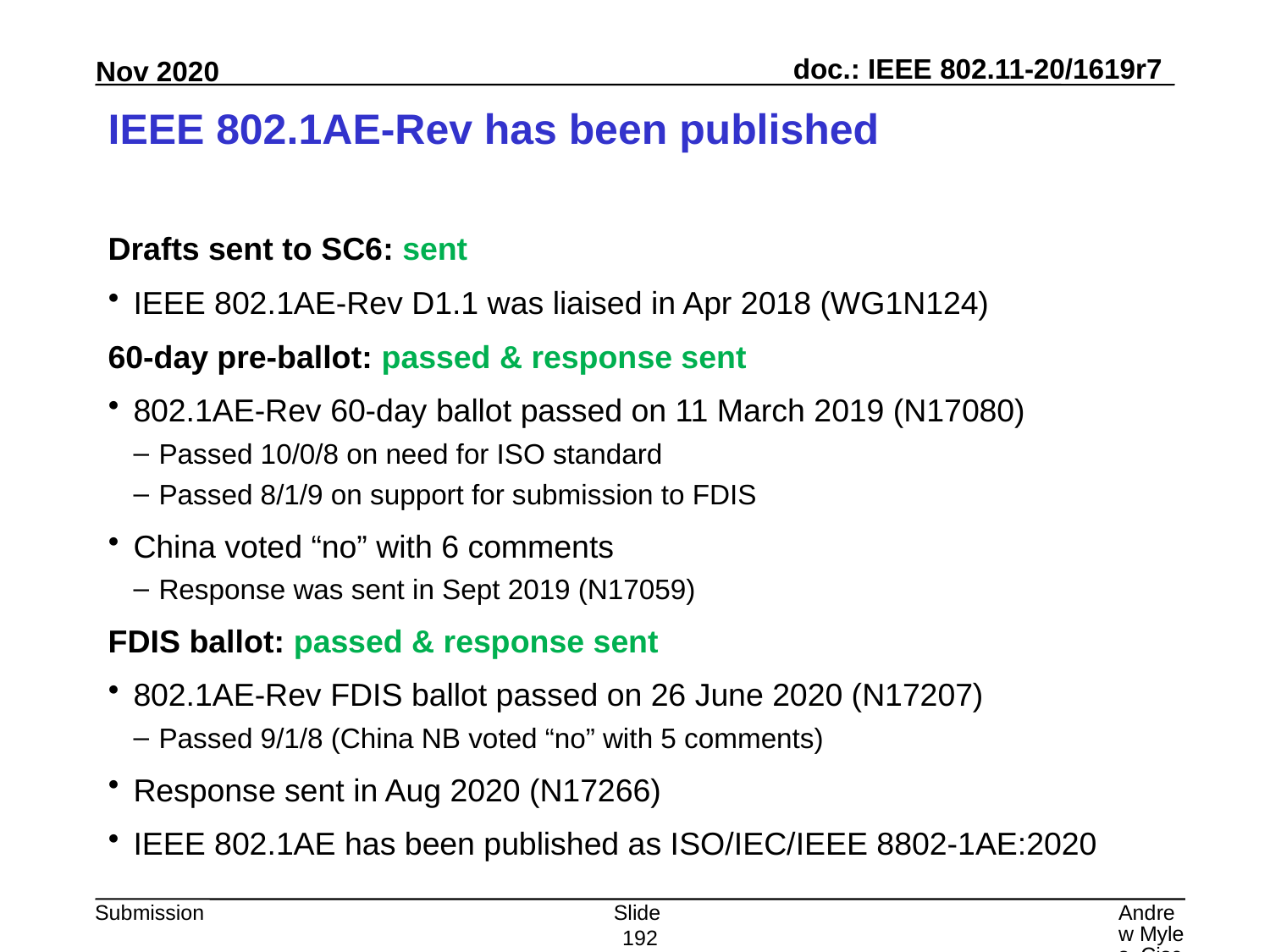

# IEEE 802.1AE-Rev has been published
Drafts sent to SC6: sent
IEEE 802.1AE-Rev D1.1 was liaised in Apr 2018 (WG1N124)
60-day pre-ballot: passed & response sent
802.1AE-Rev 60-day ballot passed on 11 March 2019 (N17080)
Passed 10/0/8 on need for ISO standard
Passed 8/1/9 on support for submission to FDIS
China voted “no” with 6 comments
Response was sent in Sept 2019 (N17059)
FDIS ballot: passed & response sent
802.1AE-Rev FDIS ballot passed on 26 June 2020 (N17207)
Passed 9/1/8 (China NB voted “no” with 5 comments)
Response sent in Aug 2020 (N17266)
IEEE 802.1AE has been published as ISO/IEC/IEEE 8802-1AE:2020
Slide 192
Andrew Myles, Cisco